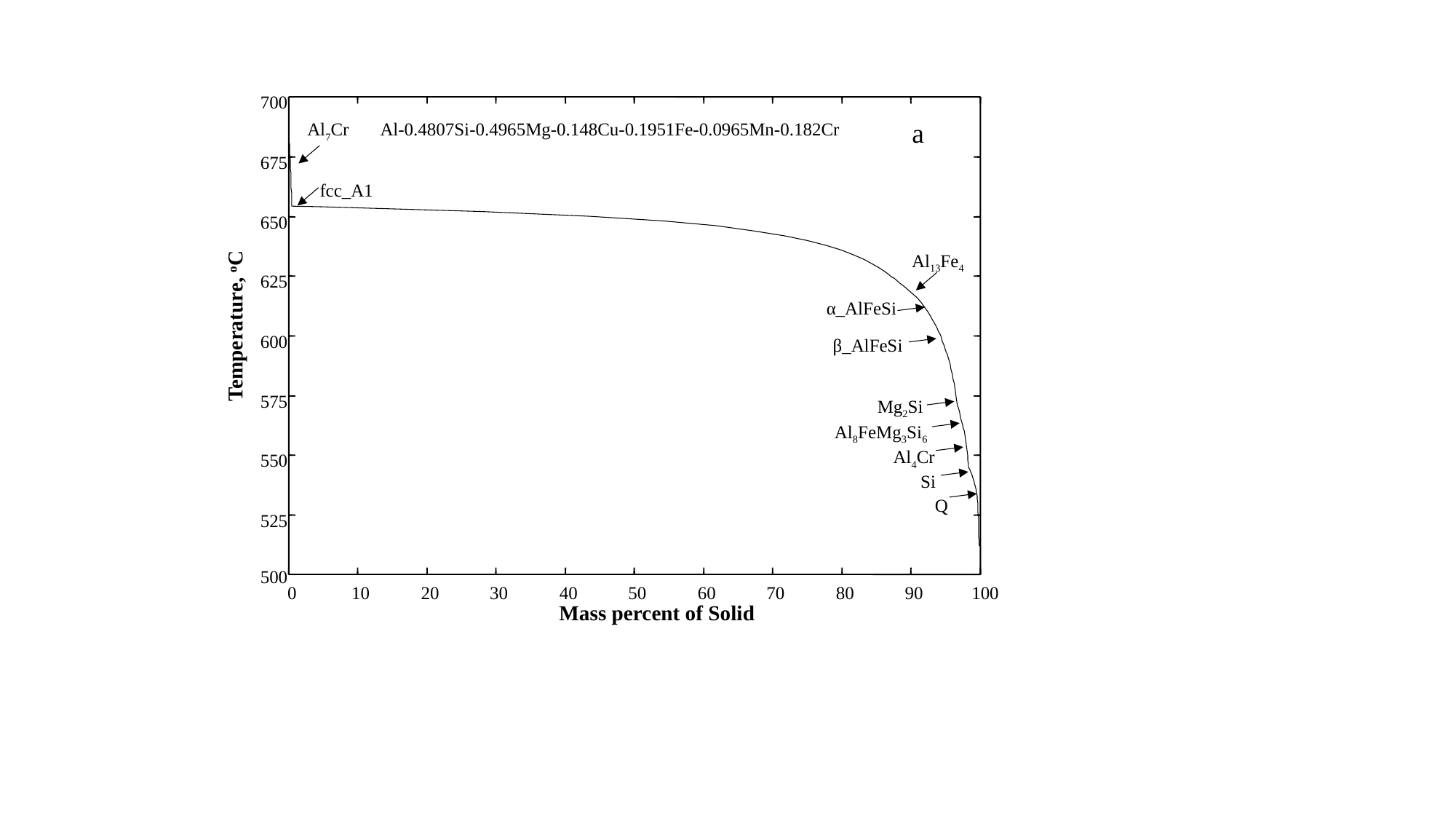

700

Al-0.4807Si-0.4965Mg-0.148Cu-0.1951Fe-0.0965Mn-0.182Cr
Al7Cr
675

fcc_A1
650

Al13Fe4
625

α_AlFeSi
Temperature, ᵒC
β_AlFeSi
600

Mg2Si
575

Al8FeMg3Si6
Al4Cr
550

Si
Q
525

500

0
10
20
30
40
50
60
70
80
90
100
Mass percent of Solid
a